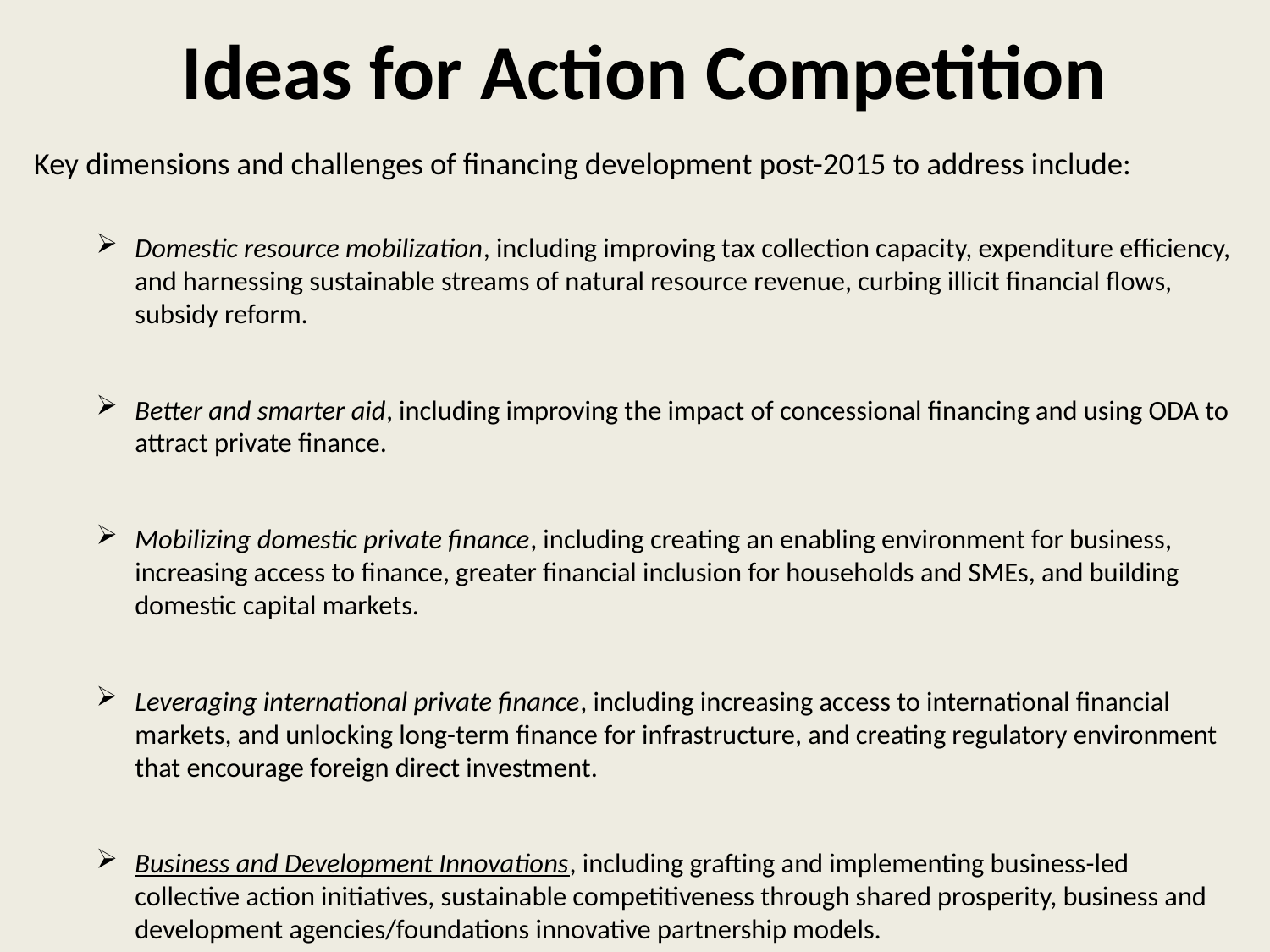

# Ideas for Action Competition
Key dimensions and challenges of financing development post-2015 to address include:

Domestic resource mobilization, including improving tax collection capacity, expenditure efficiency, and harnessing sustainable streams of natural resource revenue, curbing illicit financial flows, subsidy reform.

Better and smarter aid, including improving the impact of concessional financing and using ODA to attract private finance.

Mobilizing domestic private finance, including creating an enabling environment for business, increasing access to finance, greater financial inclusion for households and SMEs, and building domestic capital markets.

Leveraging international private finance, including increasing access to international financial markets, and unlocking long-term finance for infrastructure, and creating regulatory environment that encourage foreign direct investment.

Business and Development Innovations, including grafting and implementing business-led collective action initiatives, sustainable competitiveness through shared prosperity, business and development agencies/foundations innovative partnership models.